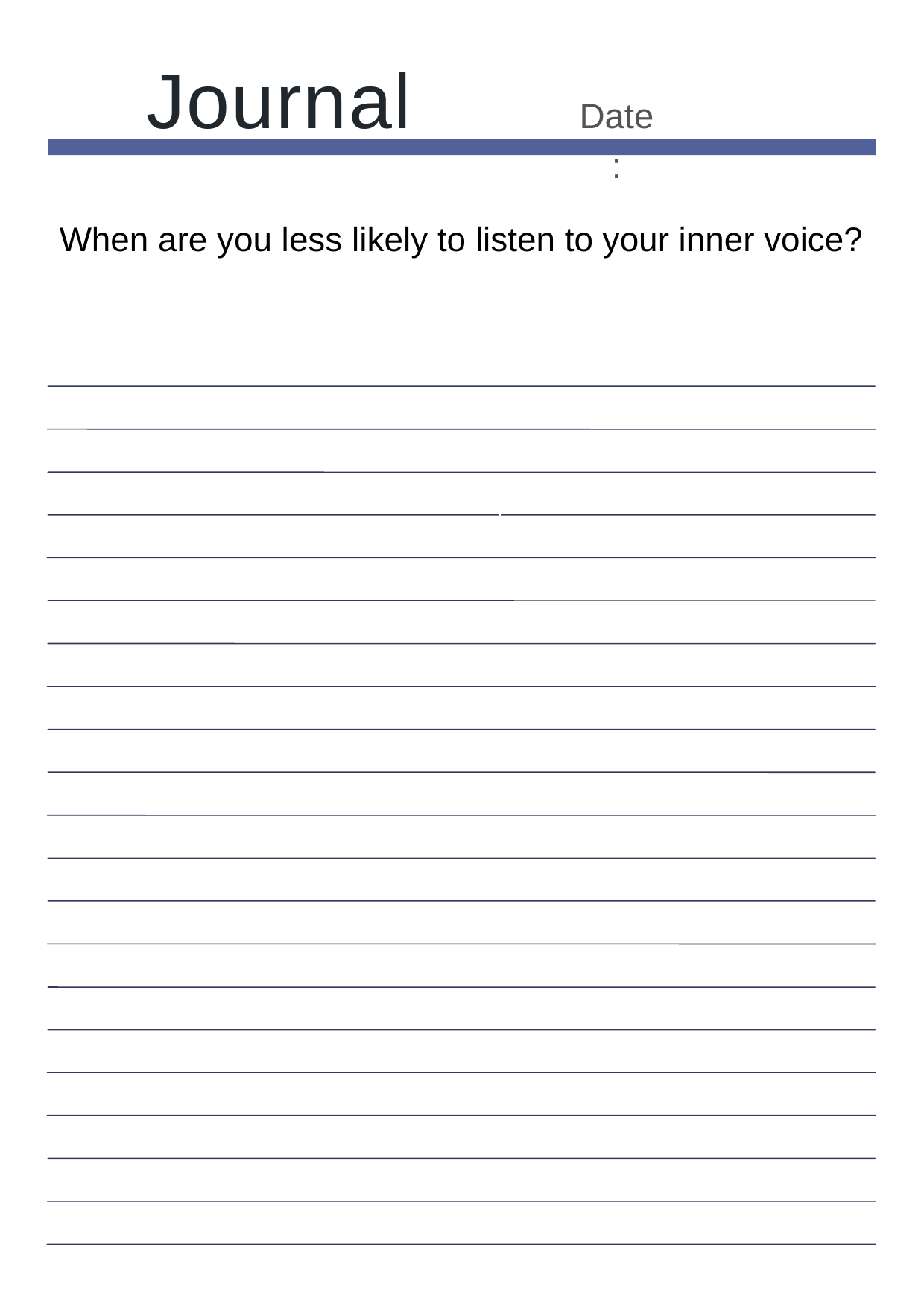

Journal
Date:

When are you less likely to listen to your inner voice?

Journal Prompt Here